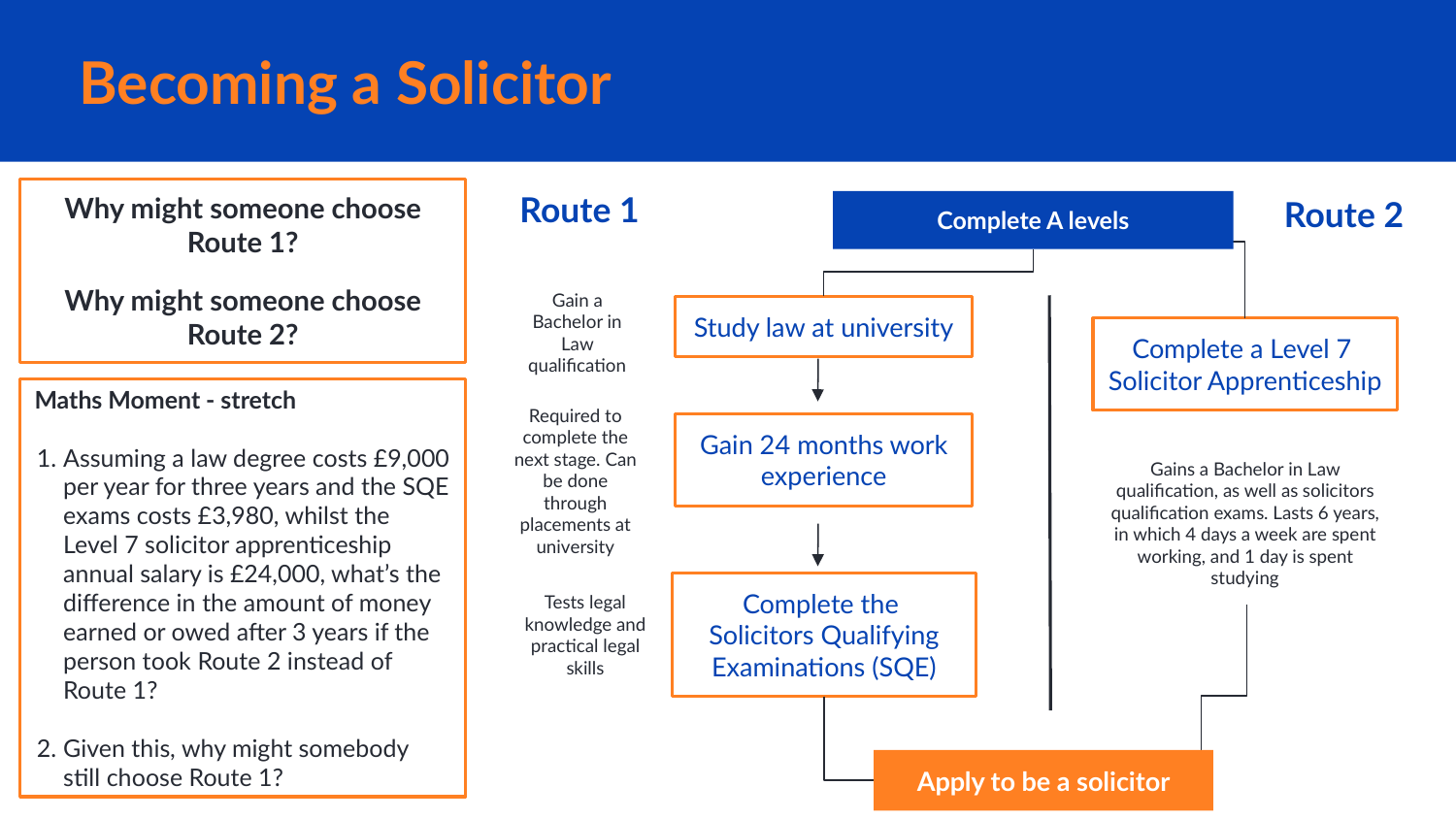

# Becoming a Solicitor

Route 1
Route 2
Why might someone choose Route 1?

Why might someone choose Route 2?
Complete A levels
Gain a Bachelor in Law qualification
Study law at university
Complete a Level 7
Solicitor Apprenticeship

Maths Moment - stretch

Assuming a law degree costs £9,000 per year for three years and the SQE exams costs £3,980, whilst the Level 7 solicitor apprenticeship annual salary is £24,000, what’s the difference in the amount of money earned or owed after 3 years if the person took Route 2 instead of Route 1?

Given this, why might somebody still choose Route 1?

Required to complete the next stage. Can be done through placements at university
Gain 24 months work experience
Gains a Bachelor in Law qualification, as well as solicitors qualification exams. Lasts 6 years, in which 4 days a week are spent working, and 1 day is spent studying
Complete the
Solicitors Qualifying Examinations (SQE)
Tests legal knowledge and practical legal skills
Apply to be a solicitor